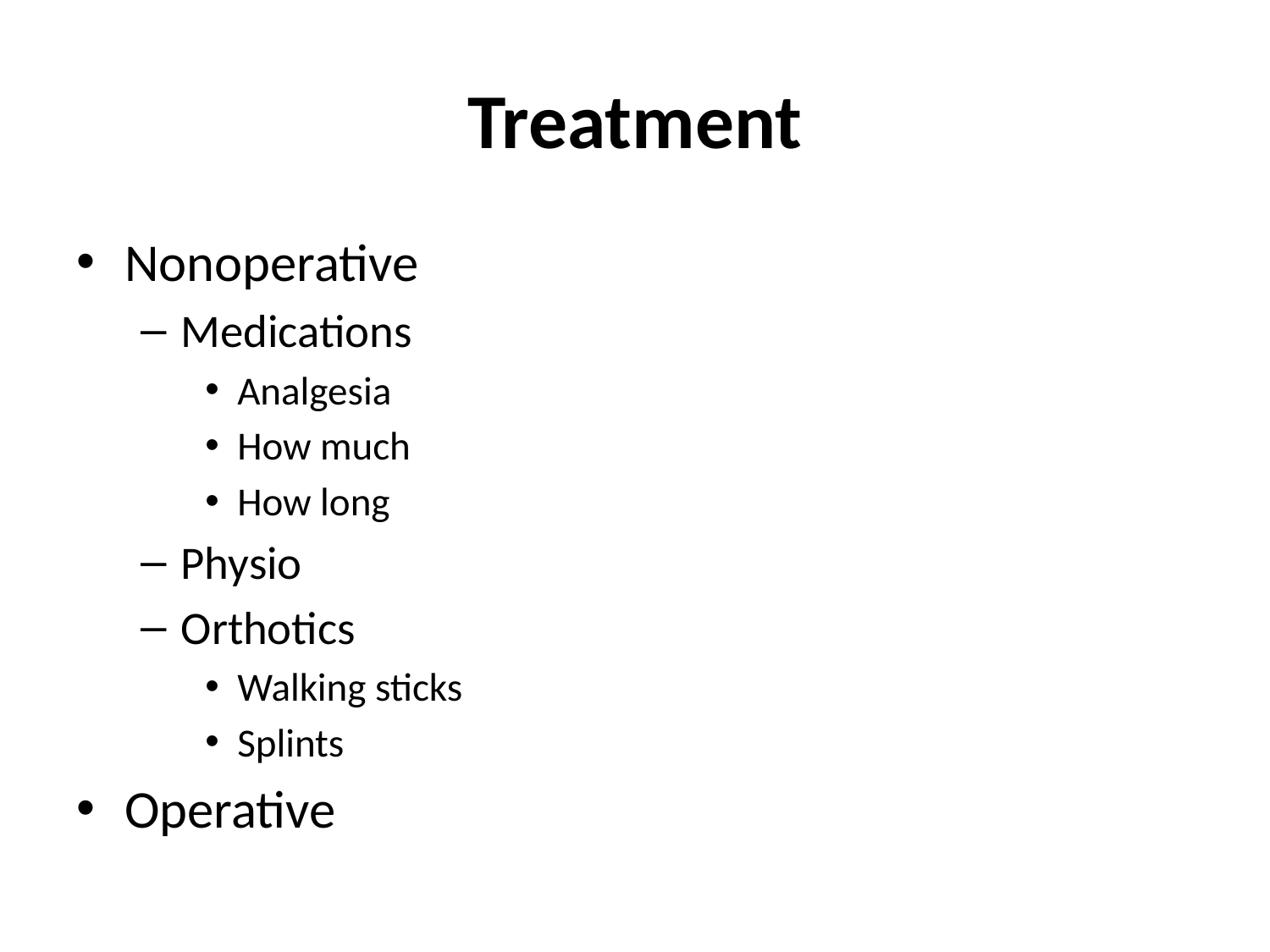

# Treatment
Nonoperative
Medications
Analgesia
How much
How long
Physio
Orthotics
Walking sticks
Splints
Operative